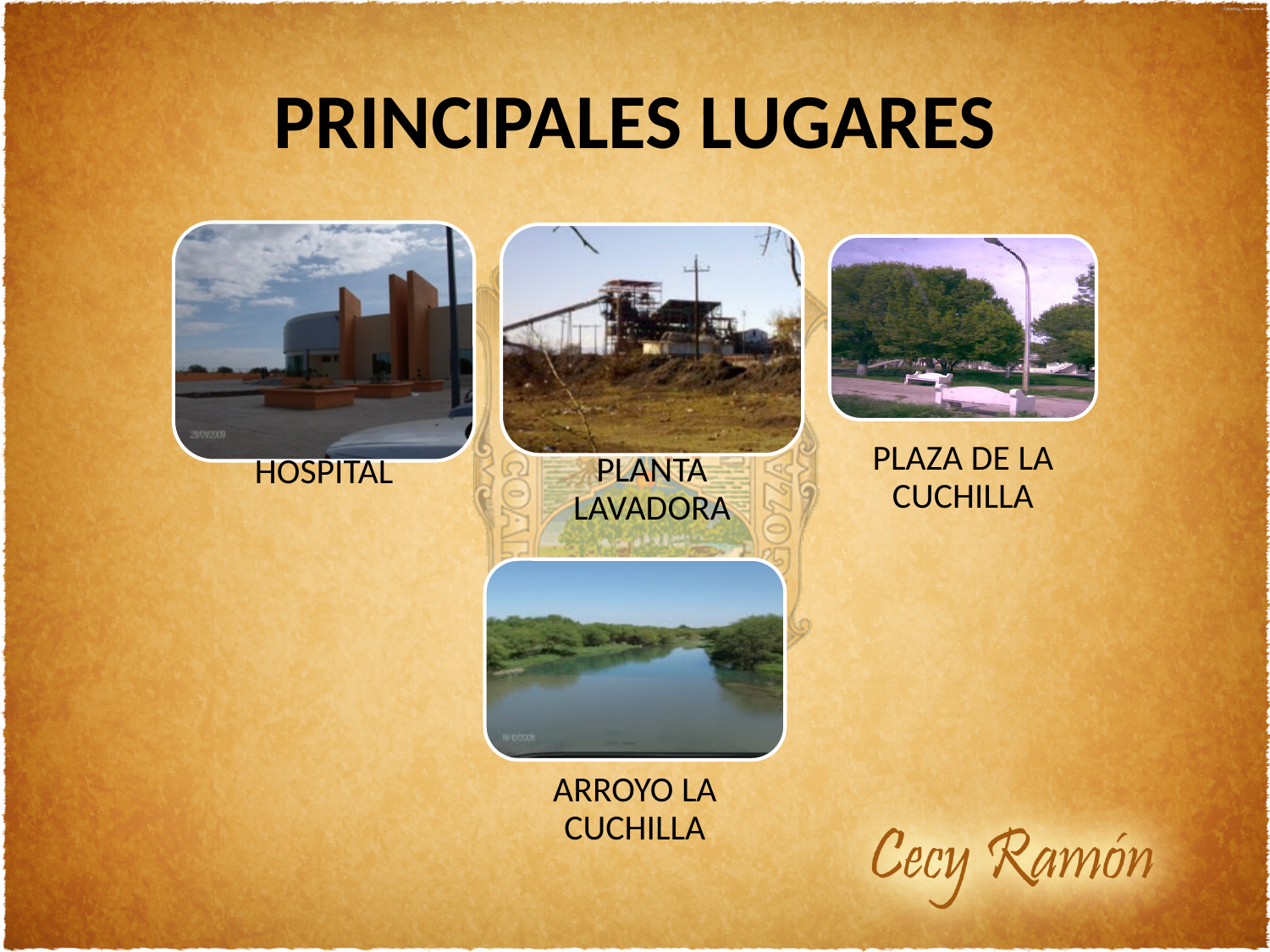

# PRINCIPALES LUGARES
HOSPITAL
PLANTA LAVADORA
PLAZA DE LA CUCHILLA
ARROYO LA CUCHILLA